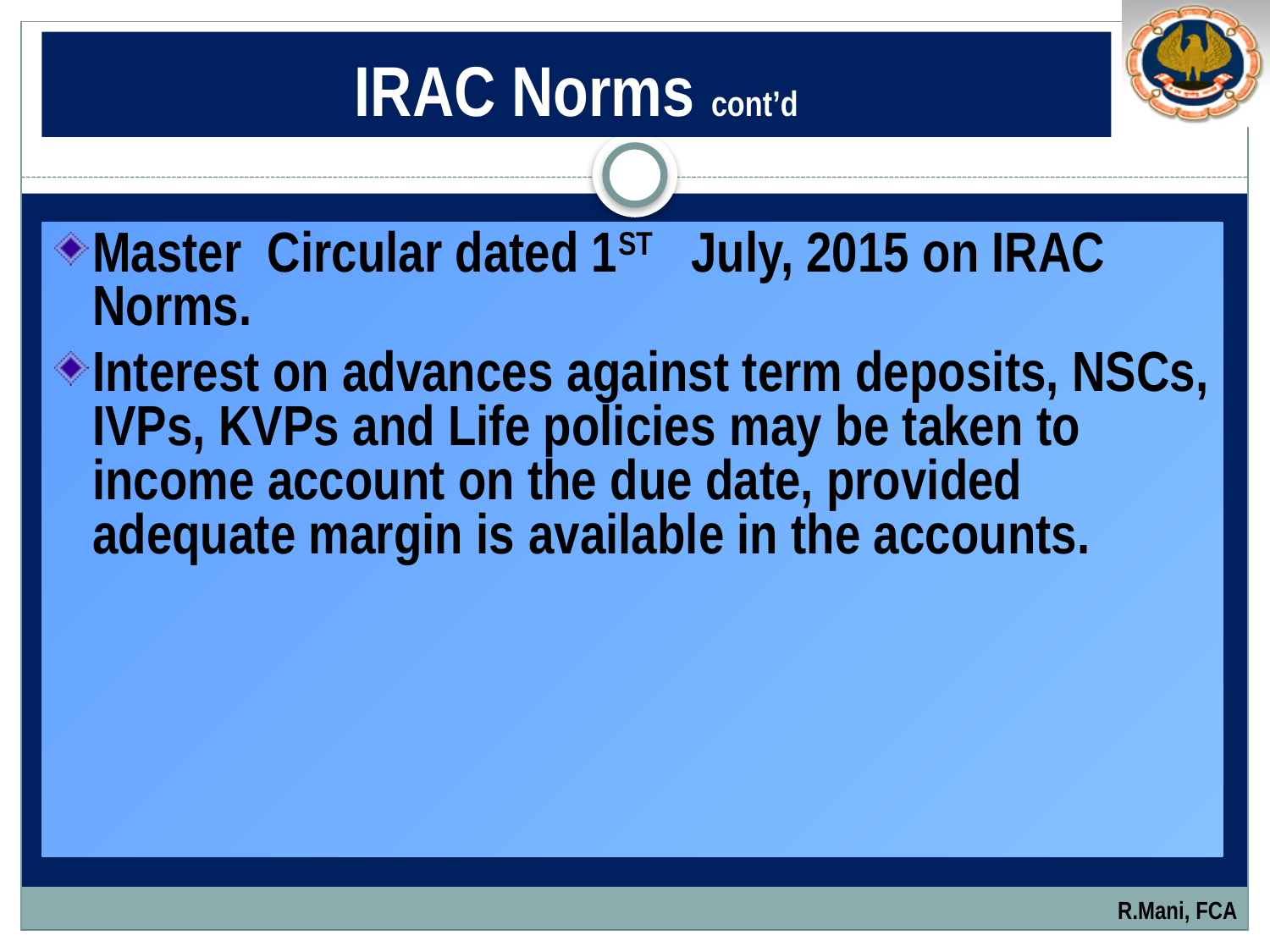

# IRAC Norms cont’d
Master  Circular dated 1ST   July, 2015 on IRAC Norms.
Interest on advances against term deposits, NSCs, IVPs, KVPs and Life policies may be taken to income account on the due date, provided adequate margin is available in the accounts.